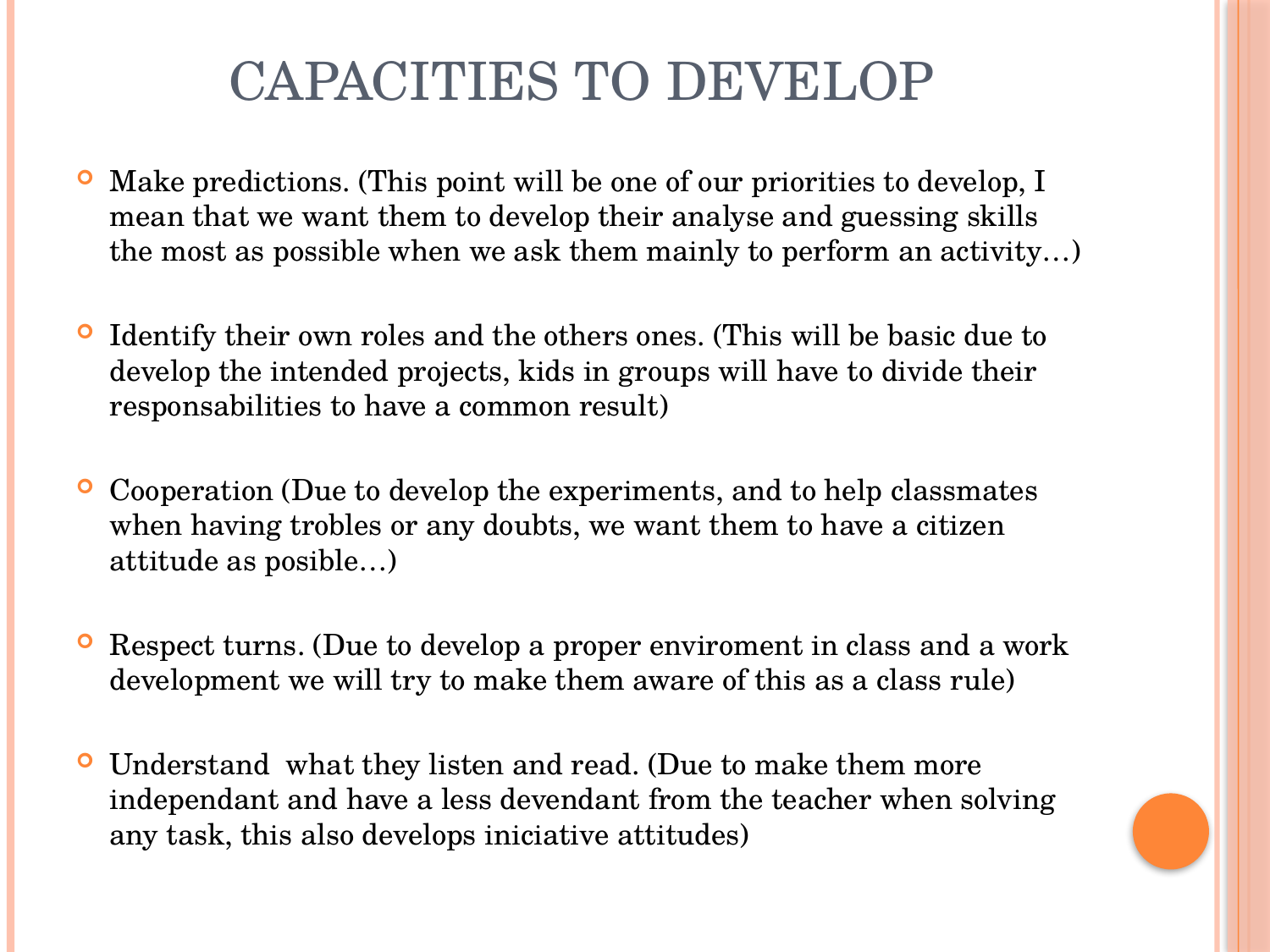

# CAPACITIES TO DEVELOP
Make predictions. (This point will be one of our priorities to develop, I mean that we want them to develop their analyse and guessing skills the most as possible when we ask them mainly to perform an activity…)

Identify their own roles and the others ones. (This will be basic due to develop the intended projects, kids in groups will have to divide their responsabilities to have a common result)

Cooperation (Due to develop the experiments, and to help classmates when having trobles or any doubts, we want them to have a citizen attitude as posible…)

Respect turns. (Due to develop a proper enviroment in class and a work development we will try to make them aware of this as a class rule)

Understand  what they listen and read. (Due to make them more independant and have a less devendant from the teacher when solving any task, this also develops iniciative attitudes)